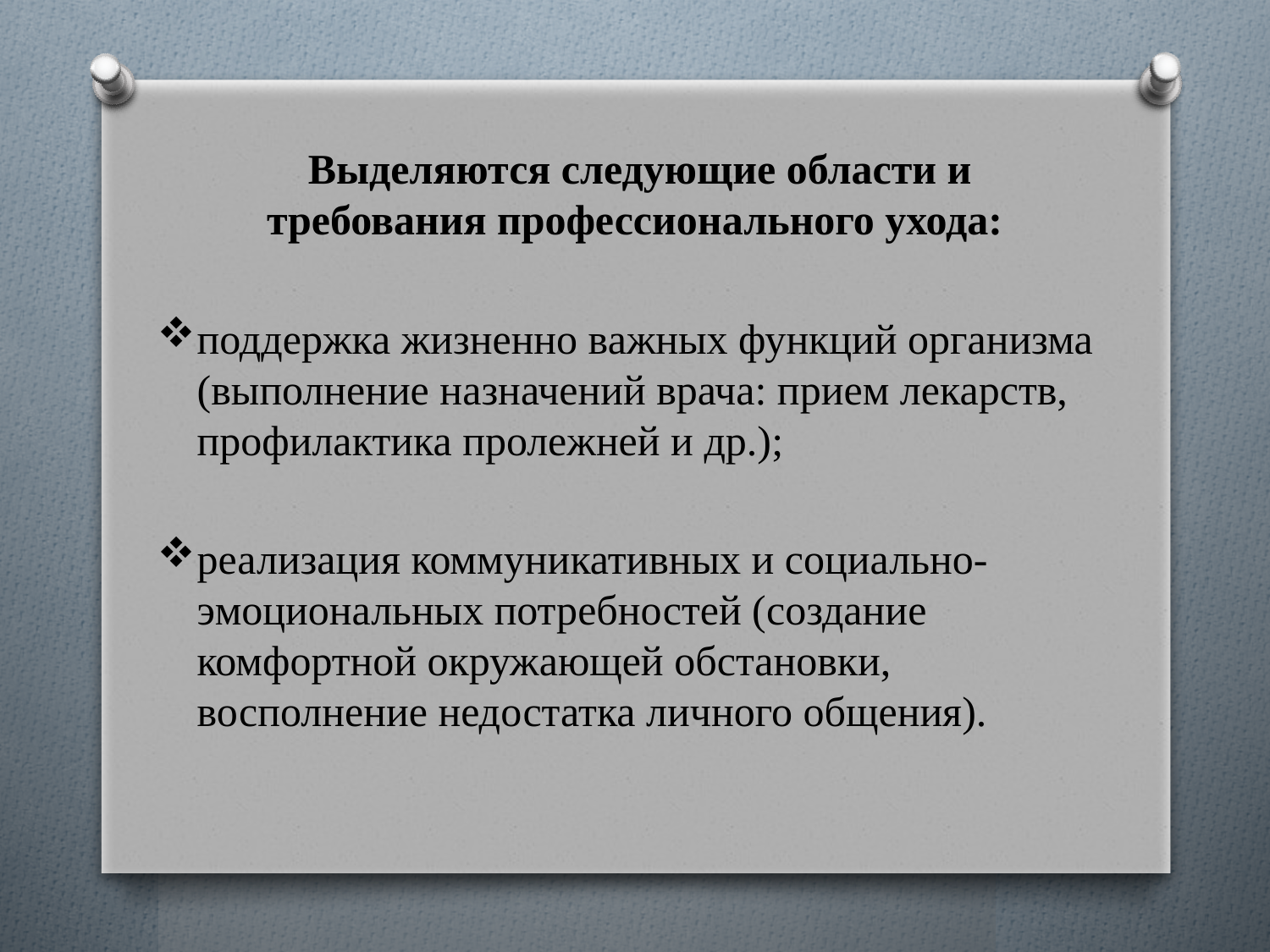

Выделяются следующие области и требования профессионального ухода:
поддержка жизненно важных функций организма (выполнение назначений врача: прием лекарств, профилактика пролежней и др.);
реализация коммуникативных и социально-эмоциональных потребностей (создание комфортной окружающей обстановки, восполнение недостатка личного общения).